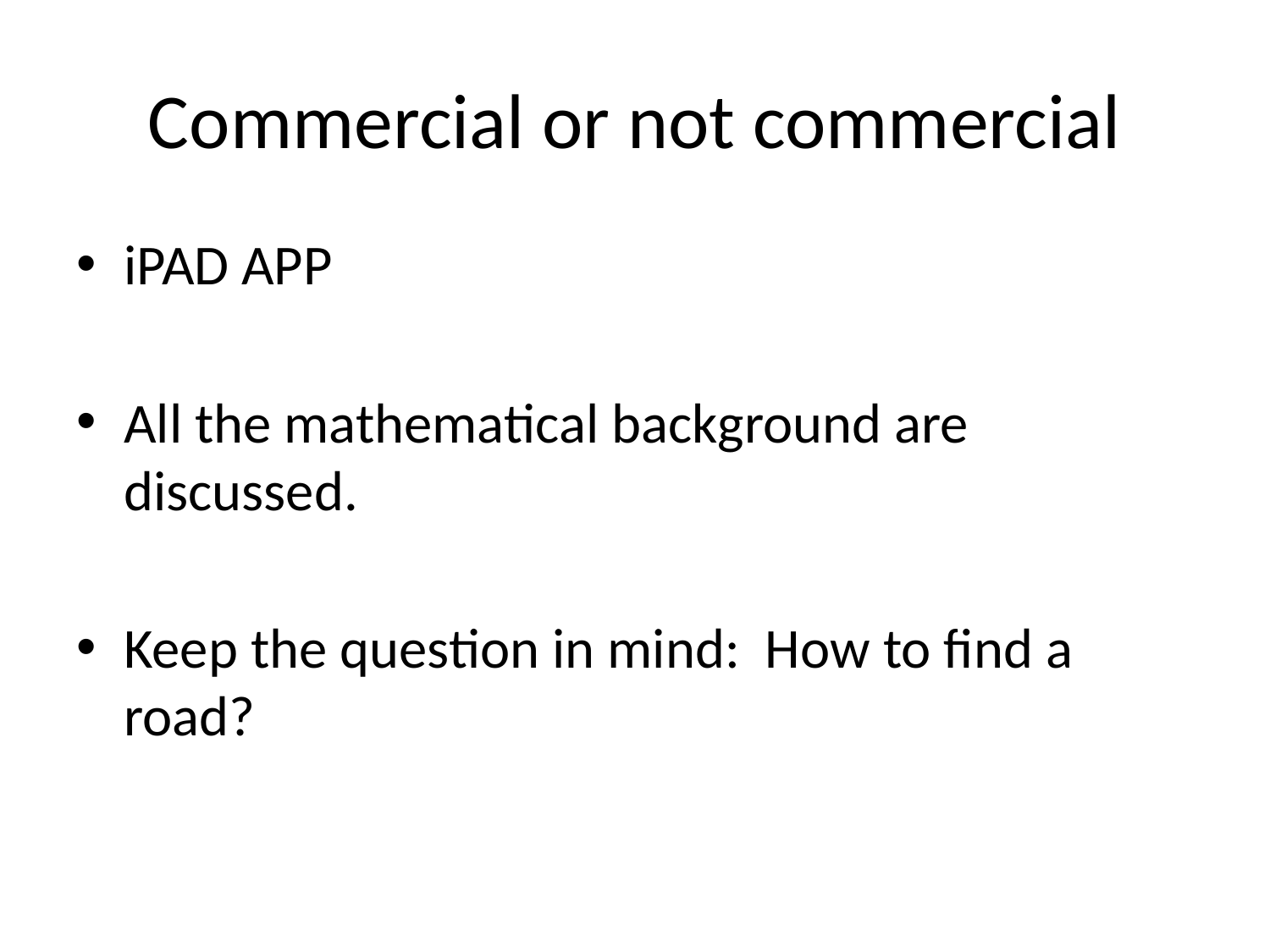

# Commercial or not commercial
iPAD APP

All the mathematical background are discussed.

Keep the question in mind:  How to find a road?